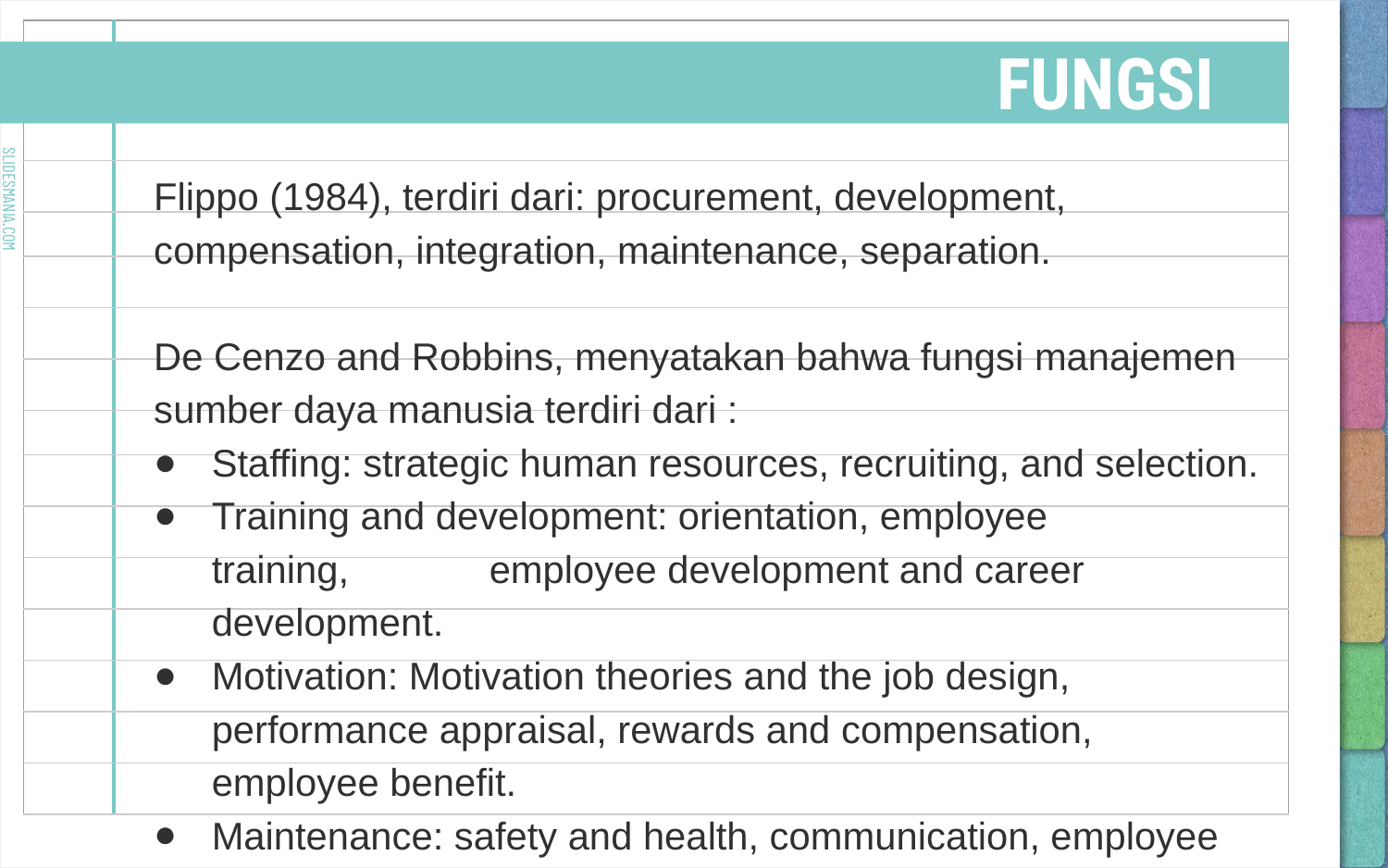

# FUNGSI
Flippo (1984), terdiri dari: procurement, development, compensation, integration, maintenance, separation.

De Cenzo and Robbins, menyatakan bahwa fungsi manajemen sumber daya manusia terdiri dari :
Staffing: strategic human resources, recruiting, and selection.
Training and development: orientation, employee 	training, 	employee development and career development.
Motivation: Motivation theories and the job design, performance appraisal, rewards and compensation, employee benefit.
Maintenance: safety and health, communication, employee relation.